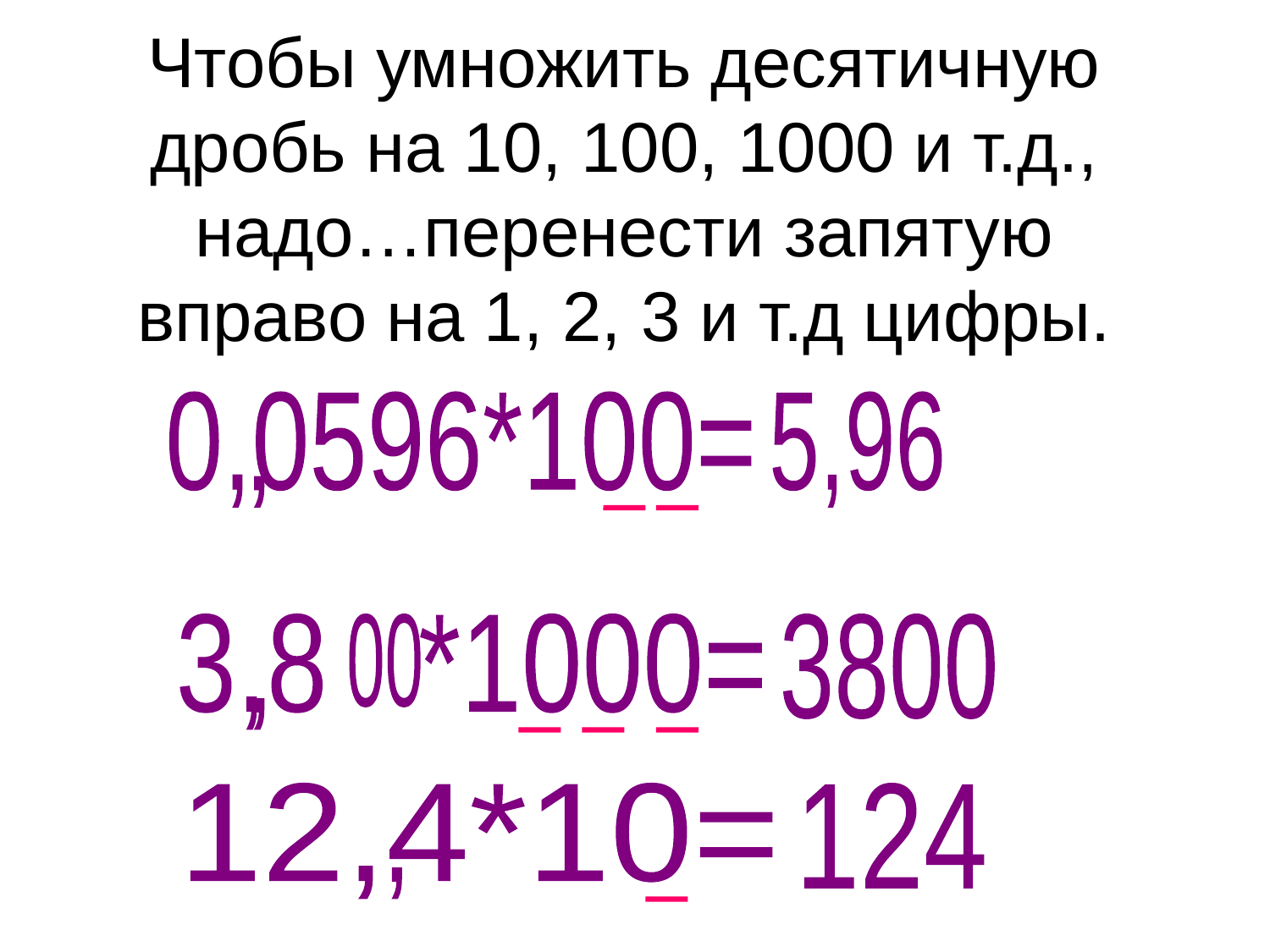

# Чтобы умножить десятичную дробь на 10, 100, 1000 и т.д., надо…перенести запятую вправо на 1, 2, 3 и т.д цифры.
 0,0596*100=
5,96
,

3,8   *1000=
00
3800
,

 12,4*10=
124
,
ашихмина